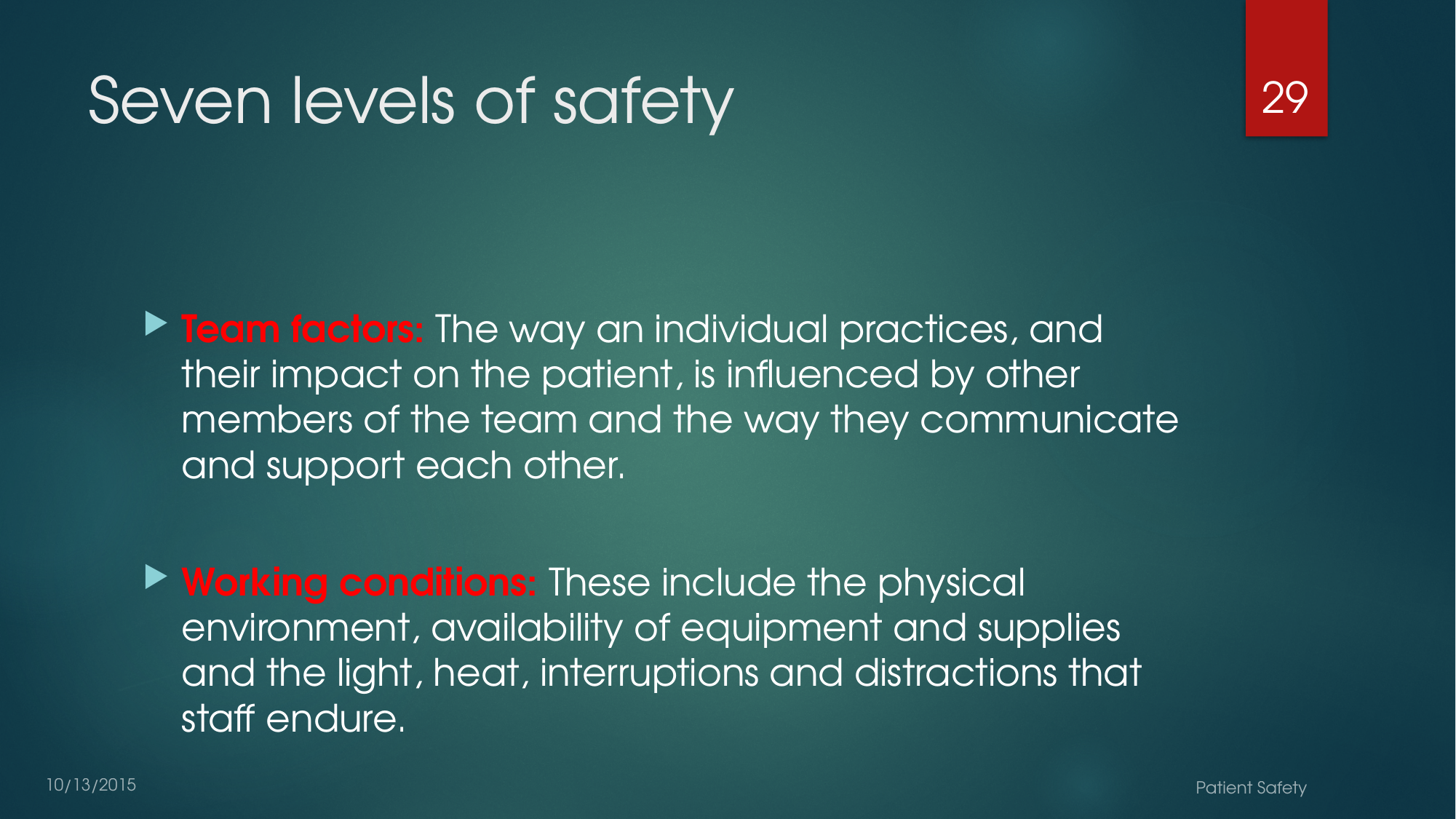

29
# Seven levels of safety

Team factors: The way an individual practices, and their impact on the patient, is influenced by other members of the team and the way they communicate and support each other.

Working conditions: These include the physical environment, availability of equipment and supplies and the light, heat, interruptions and distractions that staff endure.

10/13/2015
Patient Safety